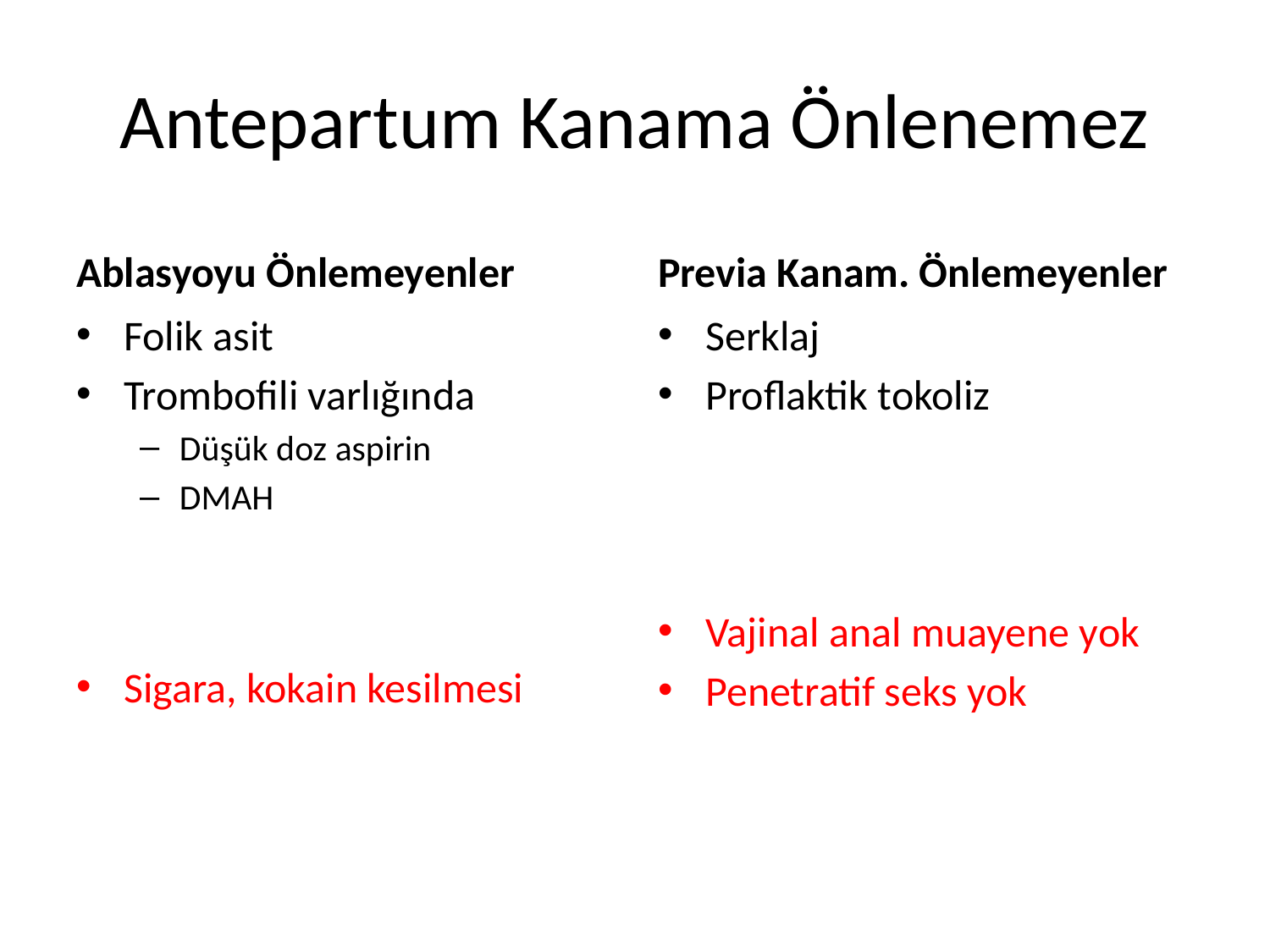

# Antepartum Kanama Önlenemez
Ablasyoyu Önlemeyenler
Previa Kanam. Önlemeyenler
Folik asit
Trombofili varlığında
Düşük doz aspirin
DMAH

Sigara, kokain kesilmesi
Serklaj
Proflaktik tokoliz

Vajinal anal muayene yok
Penetratif seks yok